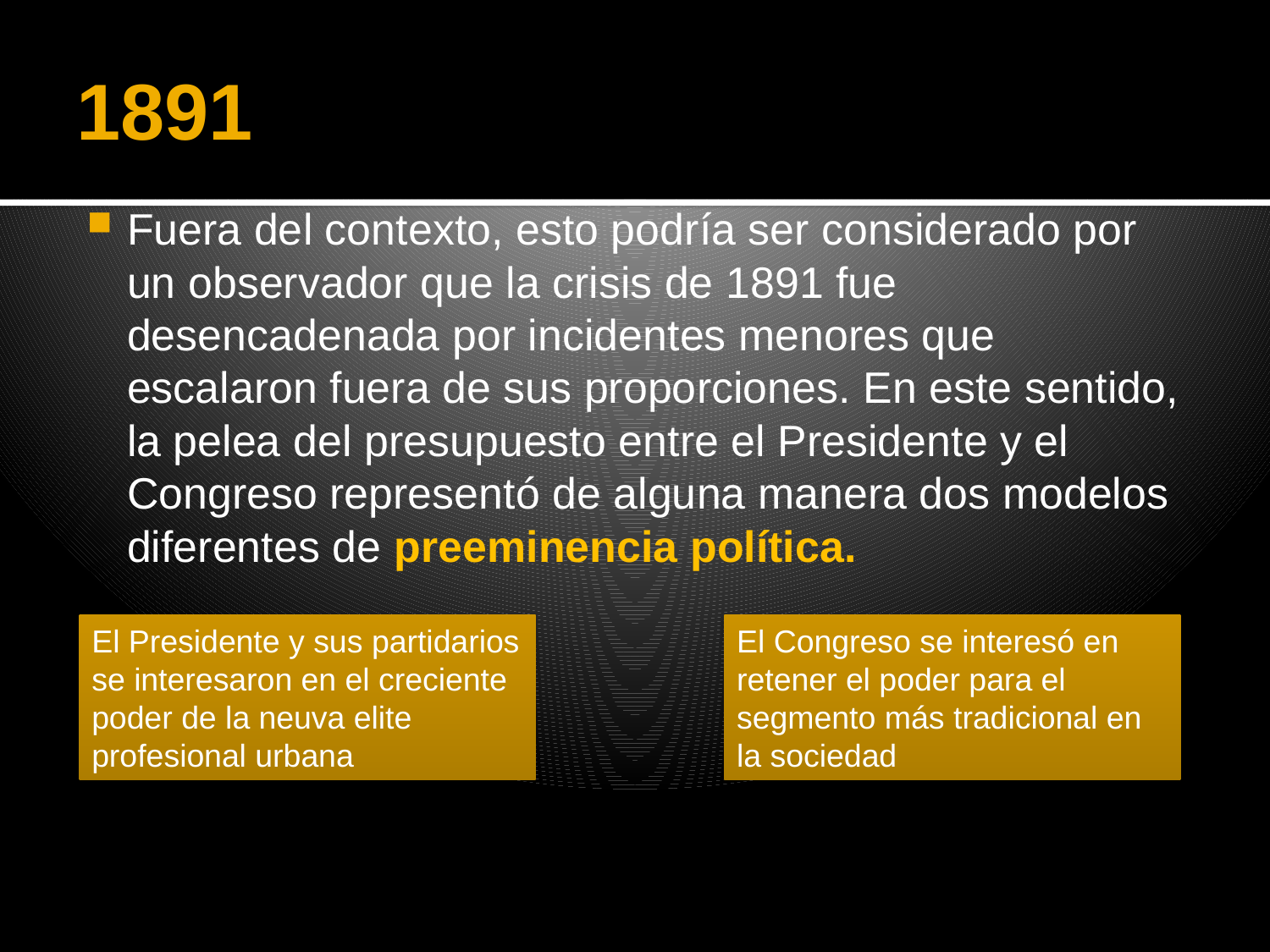

# 1891
Fuera del contexto, esto podría ser considerado por un observador que la crisis de 1891 fue desencadenada por incidentes menores que escalaron fuera de sus proporciones. En este sentido, la pelea del presupuesto entre el Presidente y el Congreso representó de alguna manera dos modelos diferentes de preeminencia política.

El Presidente y sus partidarios se interesaron en el creciente poder de la neuva elite profesional urbana
El Congreso se interesó en retener el poder para el segmento más tradicional en la sociedad